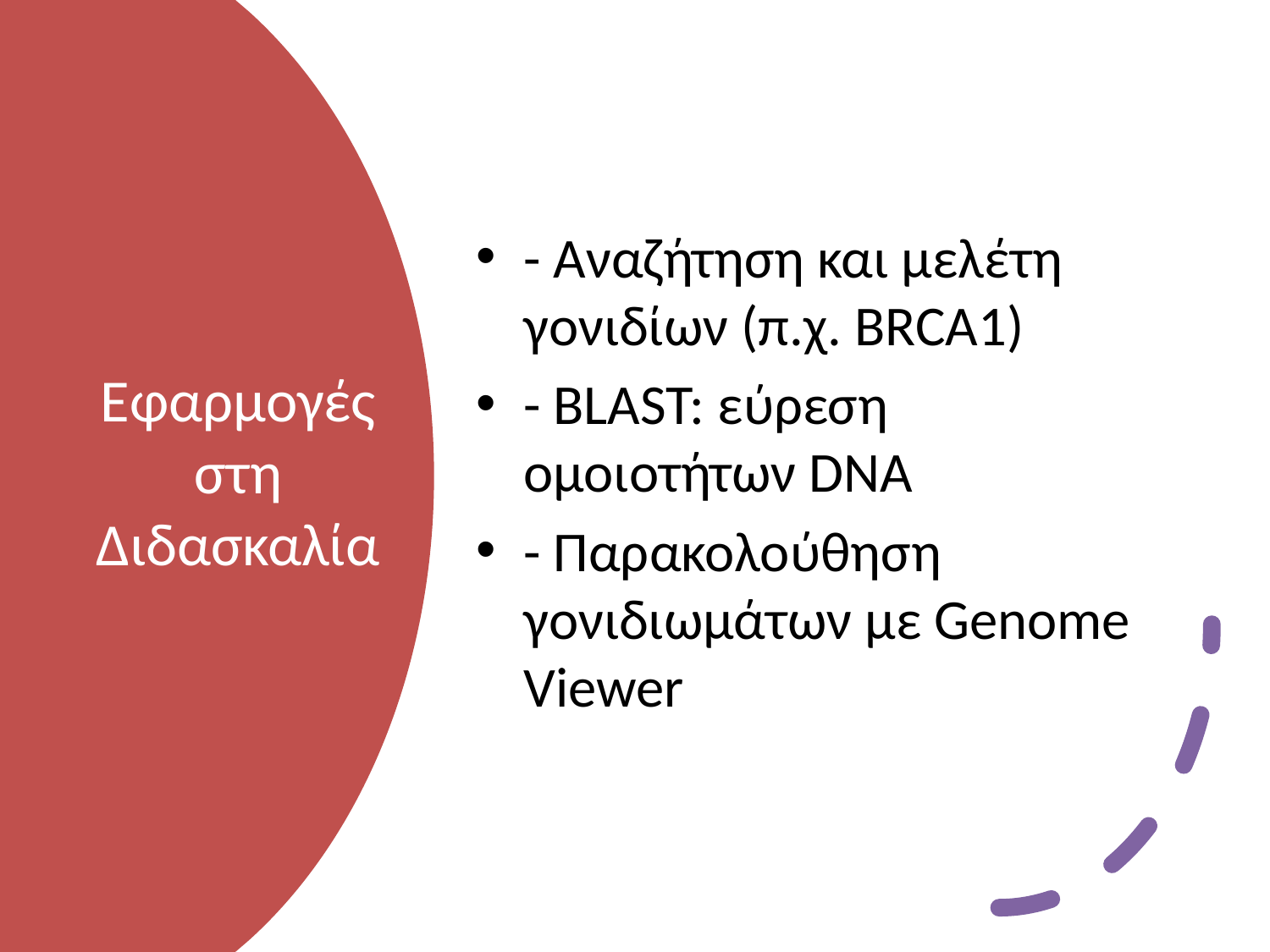

- Αναζήτηση και μελέτη γονιδίων (π.χ. BRCA1)
- BLAST: εύρεση ομοιοτήτων DNA
- Παρακολούθηση γονιδιωμάτων με Genome Viewer
# Εφαρμογές στη Διδασκαλία